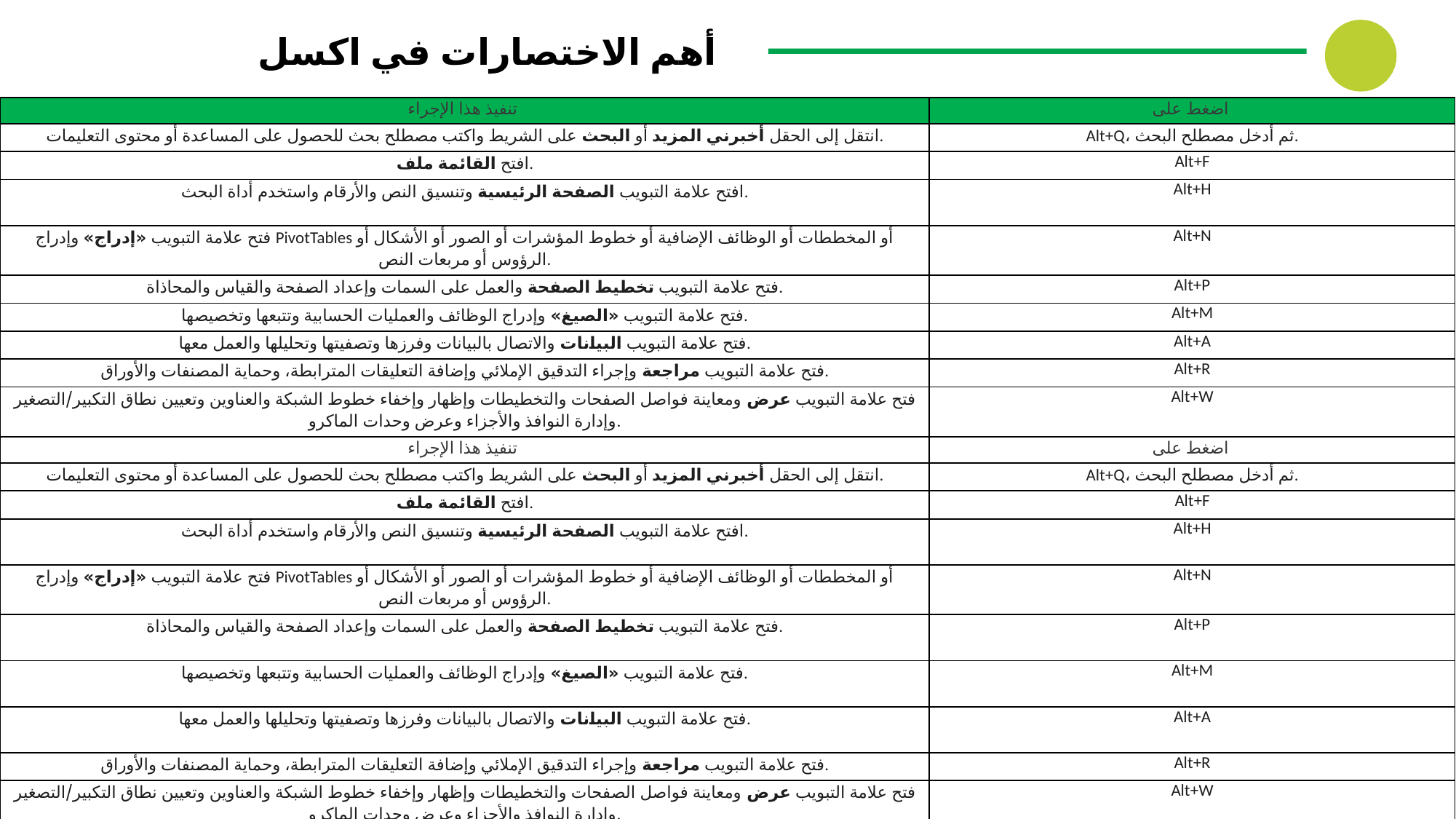

أهم الاختصارات في اكسل

| تنفيذ هذا الإجراء | اضغط على |
| --- | --- |
| انتقل إلى الحقل أخبرني المزيد أو البحث على الشريط واكتب مصطلح بحث للحصول على المساعدة أو محتوى التعليمات. | Alt+Q، ثم أدخل مصطلح البحث. |
| افتح القائمة ملف. | Alt+F |
| افتح علامة التبويب الصفحة الرئيسية وتنسيق النص والأرقام واستخدم أداة البحث. | Alt+H |
| فتح علامة التبويب «إدراج» وإدراج PivotTables أو المخططات أو الوظائف الإضافية أو خطوط المؤشرات أو الصور أو الأشكال أو الرؤوس أو مربعات النص. | Alt+N |
| فتح علامة التبويب تخطيط الصفحة والعمل على السمات وإعداد الصفحة والقياس والمحاذاة. | Alt+P |
| فتح علامة التبويب «الصيغ» وإدراج الوظائف والعمليات الحسابية وتتبعها وتخصيصها. | Alt+M |
| فتح علامة التبويب البيانات والاتصال بالبيانات وفرزها وتصفيتها وتحليلها والعمل معها. | Alt+A |
| فتح علامة التبويب مراجعة وإجراء التدقيق الإملائي وإضافة التعليقات المترابطة، وحماية المصنفات والأوراق. | Alt+R |
| فتح علامة التبويب عرض ومعاينة فواصل الصفحات والتخطيطات وإظهار وإخفاء خطوط الشبكة والعناوين وتعيين نطاق التكبير/التصغير وإدارة النوافذ والأجزاء وعرض وحدات الماكرو. | Alt+W |
| تنفيذ هذا الإجراء | اضغط على |
| انتقل إلى الحقل أخبرني المزيد أو البحث على الشريط واكتب مصطلح بحث للحصول على المساعدة أو محتوى التعليمات. | Alt+Q، ثم أدخل مصطلح البحث. |
| افتح القائمة ملف. | Alt+F |
| افتح علامة التبويب الصفحة الرئيسية وتنسيق النص والأرقام واستخدم أداة البحث. | Alt+H |
| فتح علامة التبويب «إدراج» وإدراج PivotTables أو المخططات أو الوظائف الإضافية أو خطوط المؤشرات أو الصور أو الأشكال أو الرؤوس أو مربعات النص. | Alt+N |
| فتح علامة التبويب تخطيط الصفحة والعمل على السمات وإعداد الصفحة والقياس والمحاذاة. | Alt+P |
| فتح علامة التبويب «الصيغ» وإدراج الوظائف والعمليات الحسابية وتتبعها وتخصيصها. | Alt+M |
| فتح علامة التبويب البيانات والاتصال بالبيانات وفرزها وتصفيتها وتحليلها والعمل معها. | Alt+A |
| فتح علامة التبويب مراجعة وإجراء التدقيق الإملائي وإضافة التعليقات المترابطة، وحماية المصنفات والأوراق. | Alt+R |
| فتح علامة التبويب عرض ومعاينة فواصل الصفحات والتخطيطات وإظهار وإخفاء خطوط الشبكة والعناوين وتعيين نطاق التكبير/التصغير وإدارة النوافذ والأجزاء وعرض وحدات الماكرو. | Alt+W |
| تنفيذ هذا الإجراء | اضغط على |
| انتقل إلى الحقل أخبرني المزيد أو البحث على الشريط واكتب مصطلح بحث للحصول على المساعدة أو محتوى التعليمات. | Alt+Q، ثم أدخل مصطلح البحث. |
| افتح القائمة ملف. | Alt+F |